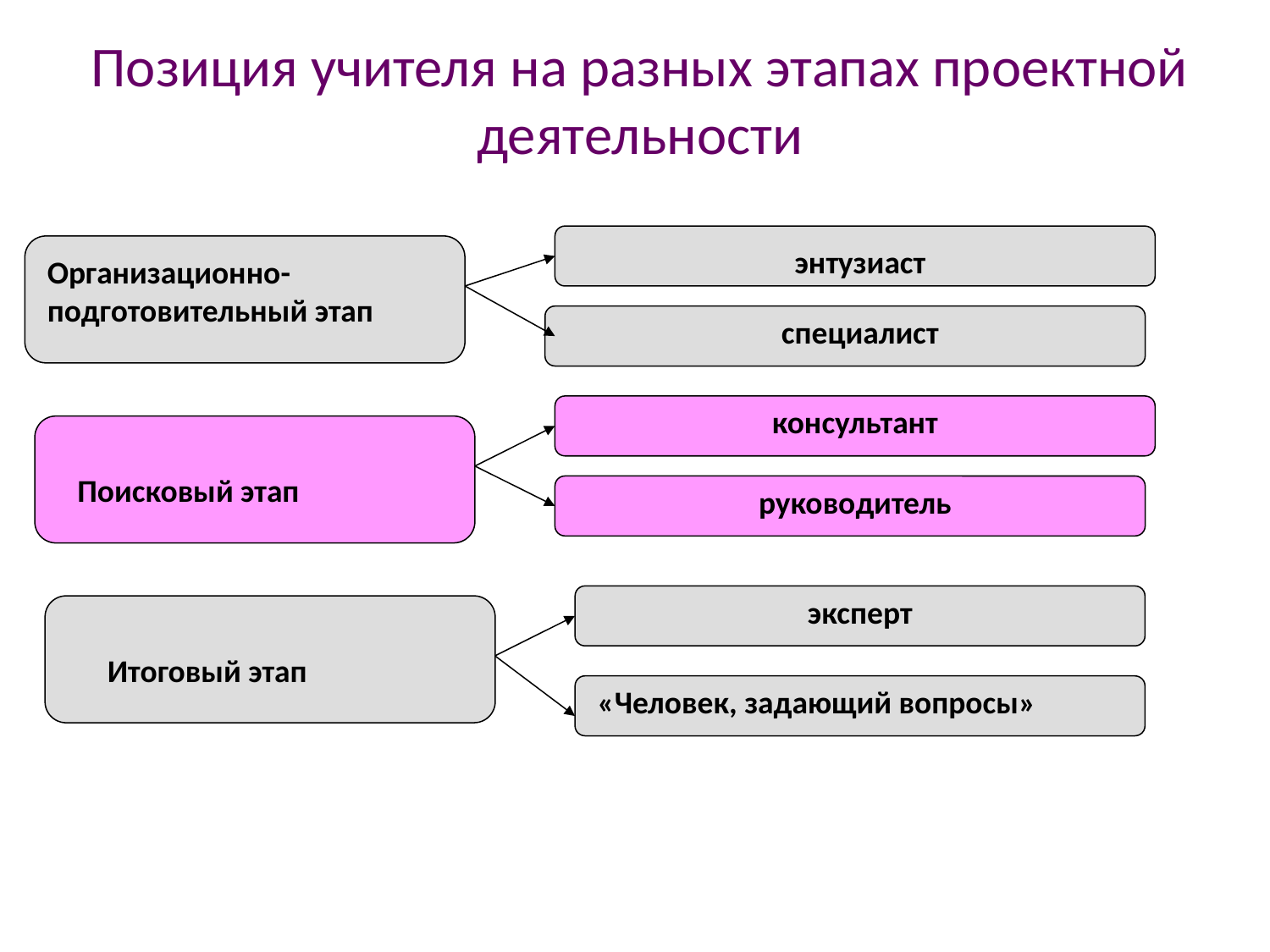

# Позиция учителя на разных этапах проектной деятельности

энтузиаст

Организационно-подготовительный этап

специалист

консультант

Поисковый этап

руководитель

эксперт

Итоговый этап

«Человек, задающий вопросы»